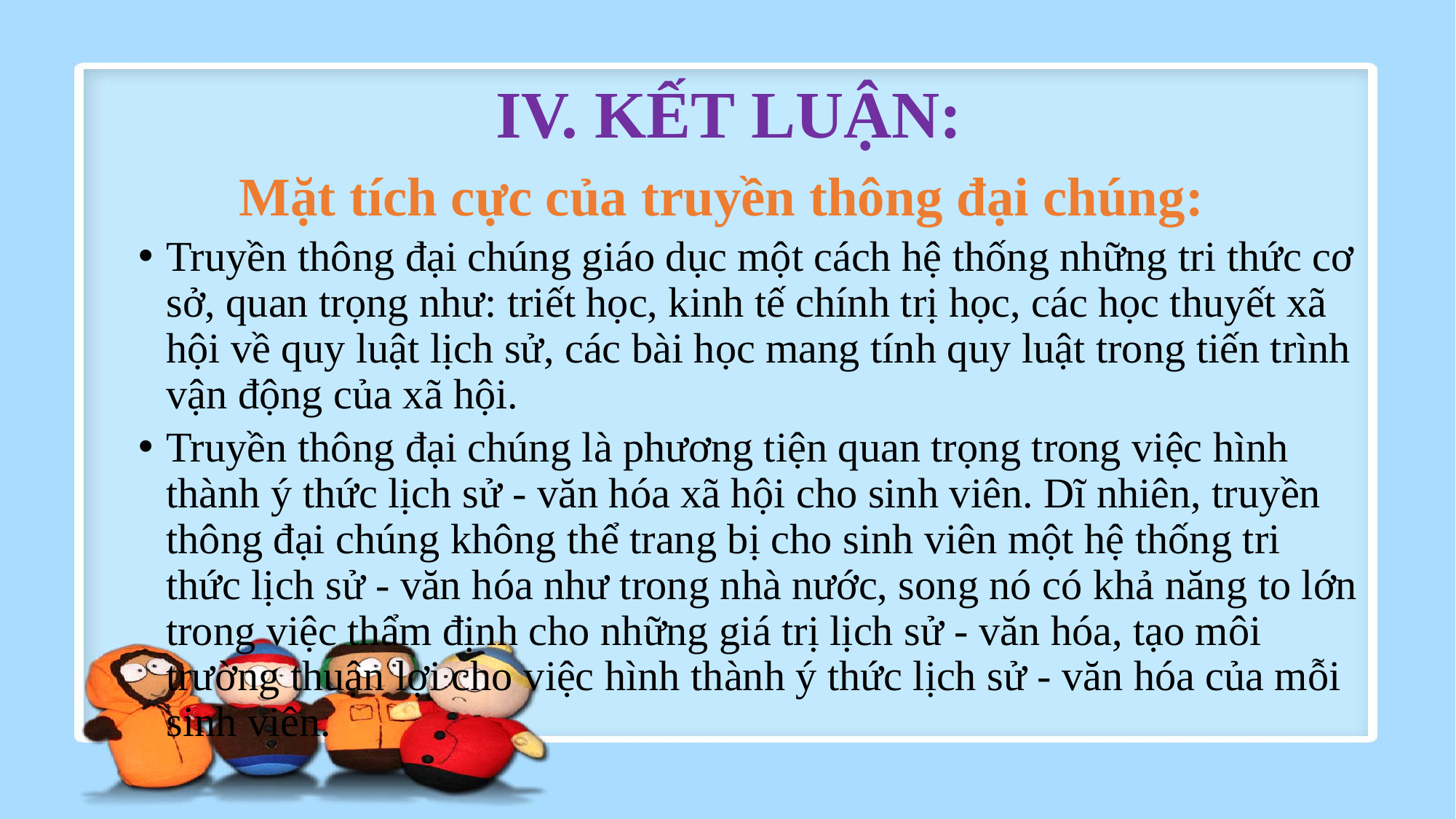

# IV. KẾT LUẬN:
Mặt tích cực của truyền thông đại chúng:
Truyền thông đại chúng giáo dục một cách hệ thống những tri thức cơ sở, quan trọng như: triết học, kinh tế chính trị học, các học thuyết xã hội về quy luật lịch sử, các bài học mang tính quy luật trong tiến trình vận động của xã hội.
Truyền thông đại chúng là phương tiện quan trọng trong việc hình thành ý thức lịch sử - văn hóa xã hội cho sinh viên. Dĩ nhiên, truyền thông đại chúng không thể trang bị cho sinh viên một hệ thống tri thức lịch sử - văn hóa như trong nhà nước, song nó có khả năng to lớn trong việc thẩm định cho những giá trị lịch sử - văn hóa, tạo môi trường thuận lợi cho việc hình thành ý thức lịch sử - văn hóa của mỗi sinh viên.